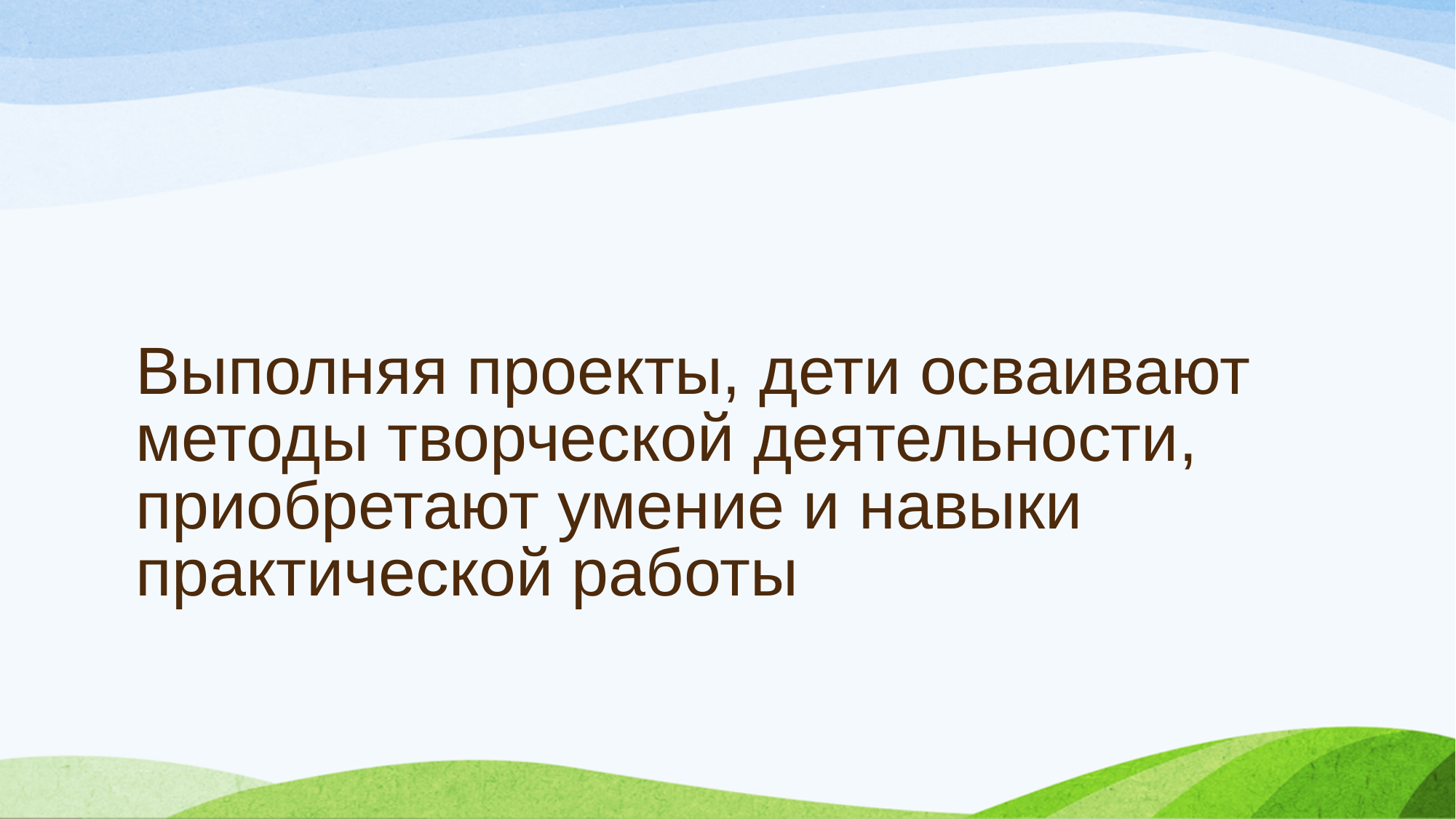

# Выполняя проекты, дети осваивают методы творческой деятельности, приобретают умение и навыки практической работы